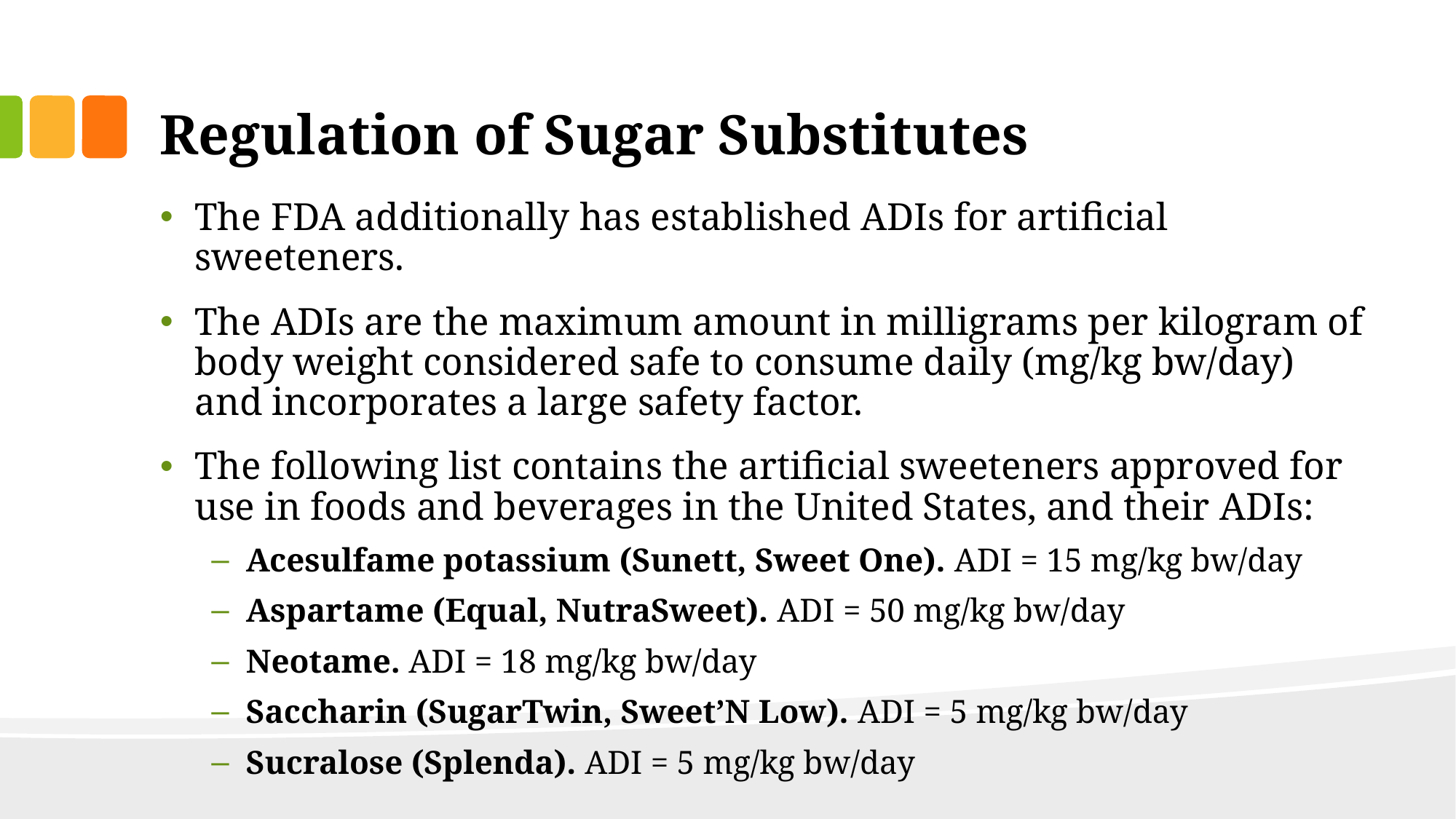

# Regulation of Sugar Substitutes
The FDA additionally has established ADIs for artificial sweeteners.
The ADIs are the maximum amount in milligrams per kilogram of body weight considered safe to consume daily (mg/kg bw/day) and incorporates a large safety factor.
The following list contains the artificial sweeteners approved for use in foods and beverages in the United States, and their ADIs:
Acesulfame potassium (Sunett, Sweet One). ADI = 15 mg/kg bw/day
Aspartame (Equal, NutraSweet). ADI = 50 mg/kg bw/day
Neotame. ADI = 18 mg/kg bw/day
Saccharin (SugarTwin, Sweet’N Low). ADI = 5 mg/kg bw/day
Sucralose (Splenda). ADI = 5 mg/kg bw/day